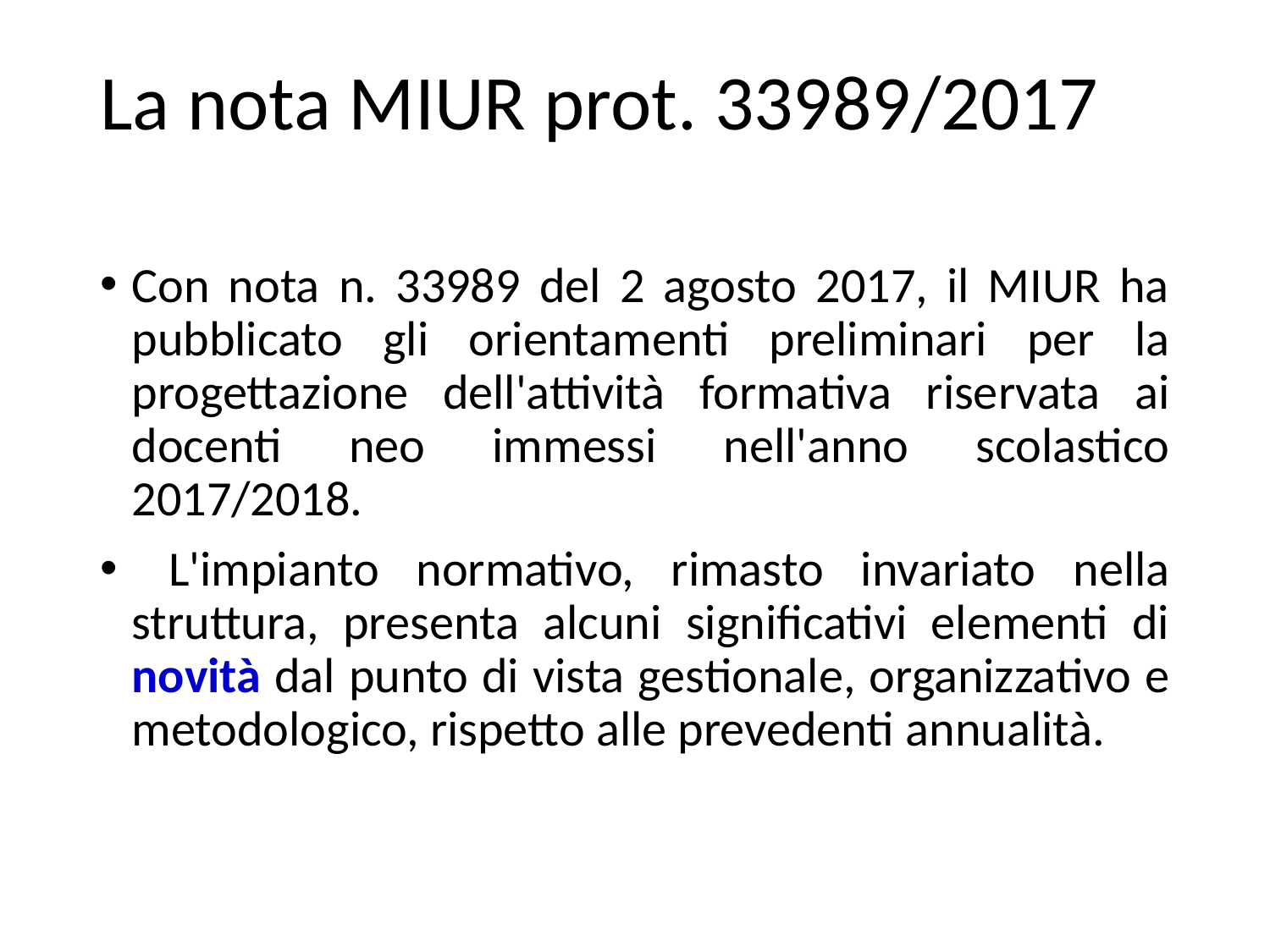

# La nota MIUR prot. 33989/2017
Con nota n. 33989 del 2 agosto 2017, il MIUR ha pubblicato gli orientamenti preliminari per la progettazione dell'attività formativa riservata ai docenti neo immessi nell'anno scolastico 2017/2018.
 L'impianto normativo, rimasto invariato nella struttura, presenta alcuni significativi elementi di novità dal punto di vista gestionale, organizzativo e metodologico, rispetto alle prevedenti annualità.